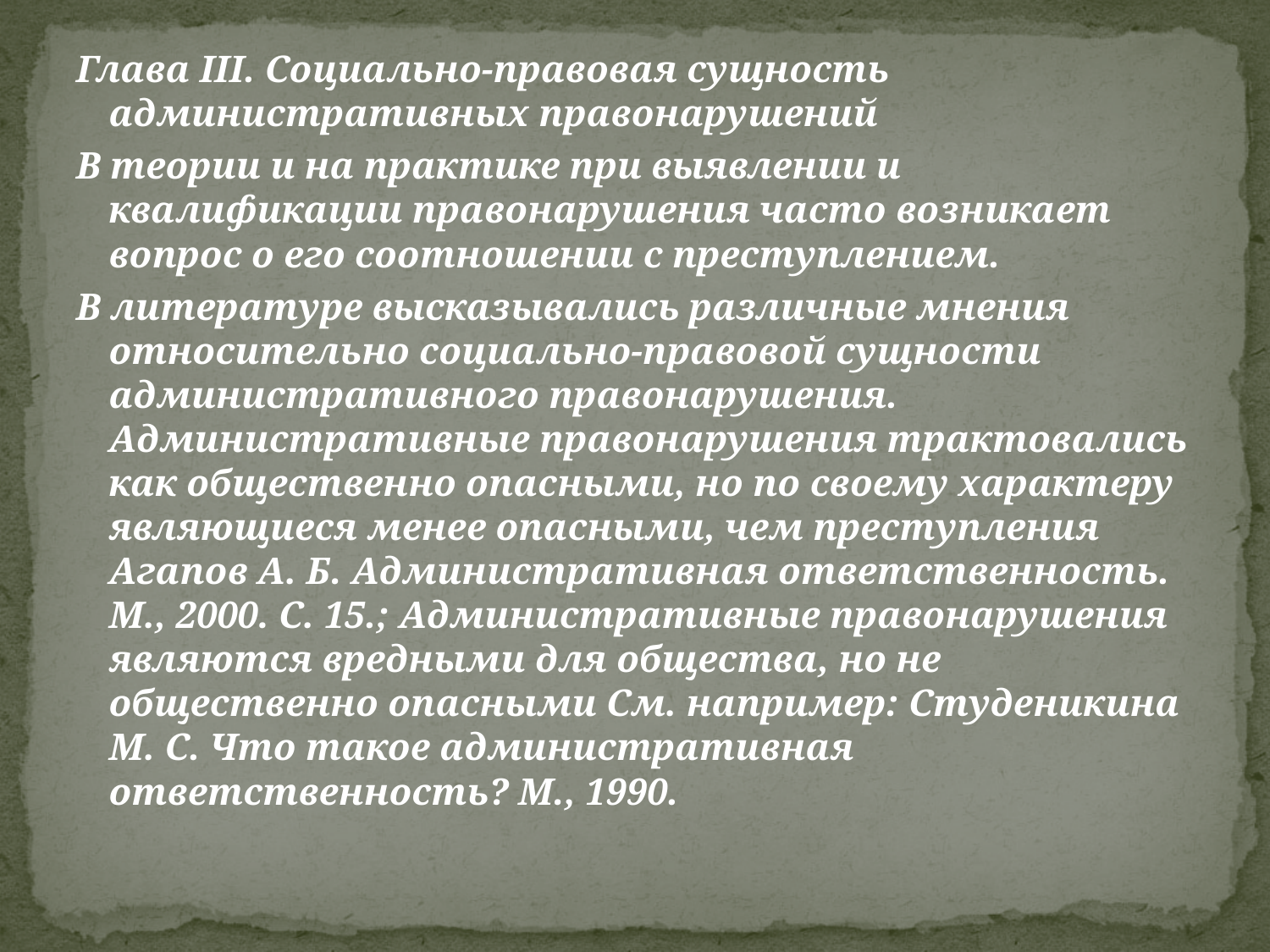

Глава III. Социально-правовая сущность административных правонарушений
В теории и на практике при выявлении и квалификации правонарушения часто возникает вопрос о его соотношении с преступлением.
В литературе высказывались различные мнения относительно социально-правовой сущности административного правонарушения. Административные правонарушения трактовались как общественно опасными, но по своему характеру являющиеся менее опасными, чем преступления Агапов А. Б. Административная ответственность. М., 2000. С. 15.; Административные правонарушения являются вредными для общества, но не общественно опасными См. например: Студеникина М. С. Что такое административная ответственность? М., 1990.